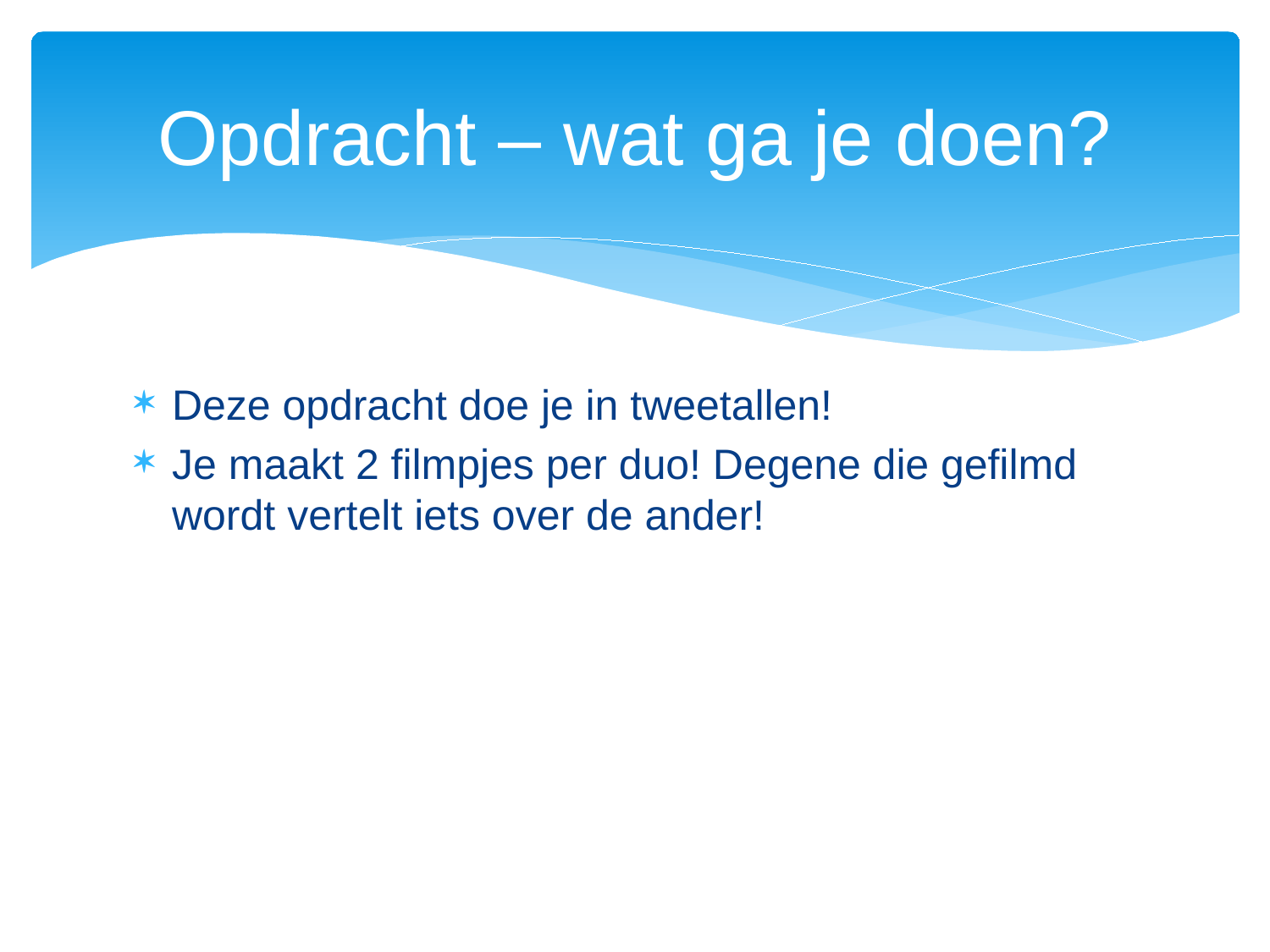

# Opdracht – wat ga je doen?
Deze opdracht doe je in tweetallen!
Je maakt 2 filmpjes per duo! Degene die gefilmd wordt vertelt iets over de ander!